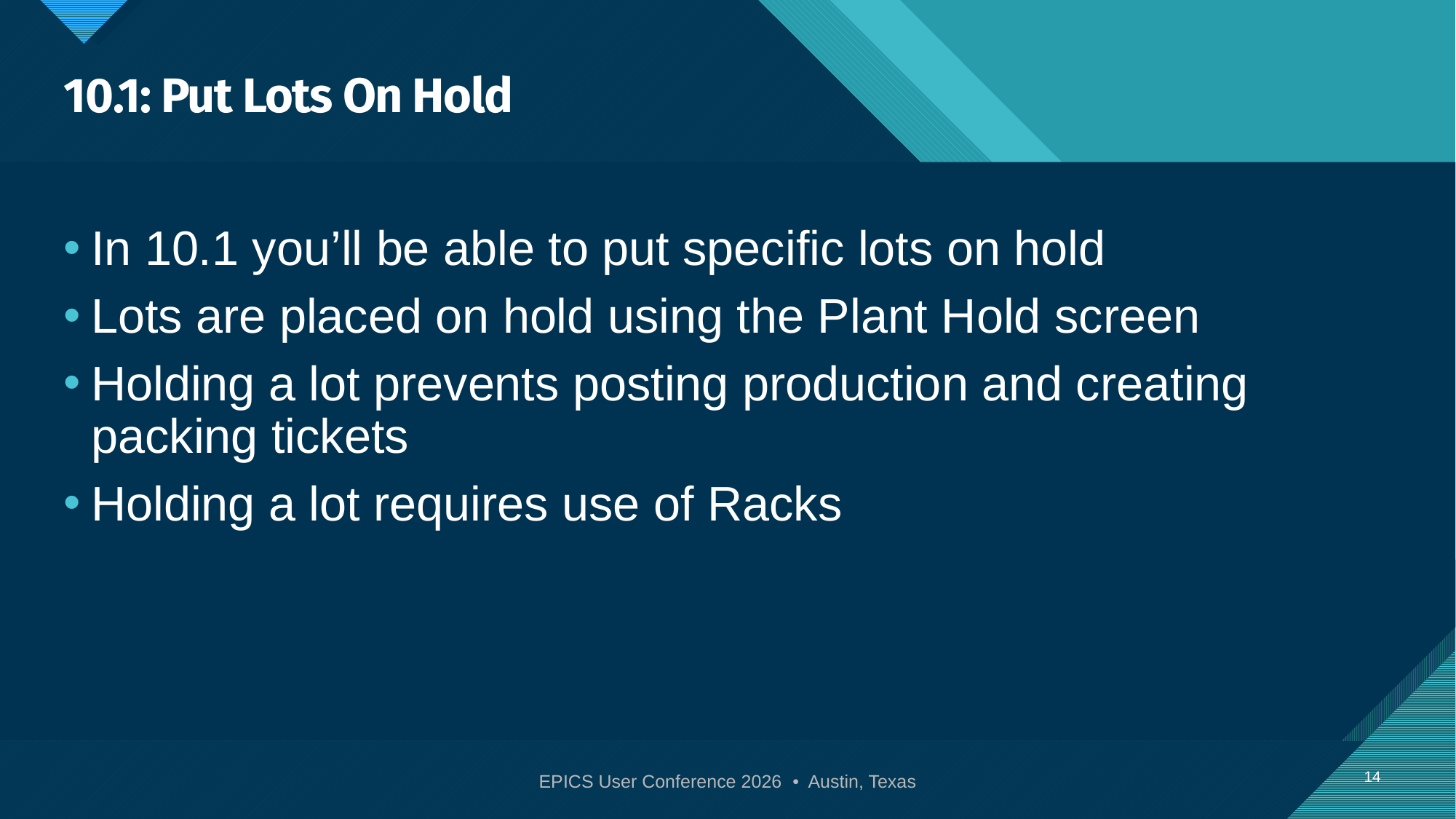

# 10.1: Put Lots On Hold
In 10.1 you’ll be able to put specific lots on hold
Lots are placed on hold using the Plant Hold screen
Holding a lot prevents posting production and creating packing tickets
Holding a lot requires use of Racks
14
EPICS User Conference 2026  •  Austin, Texas